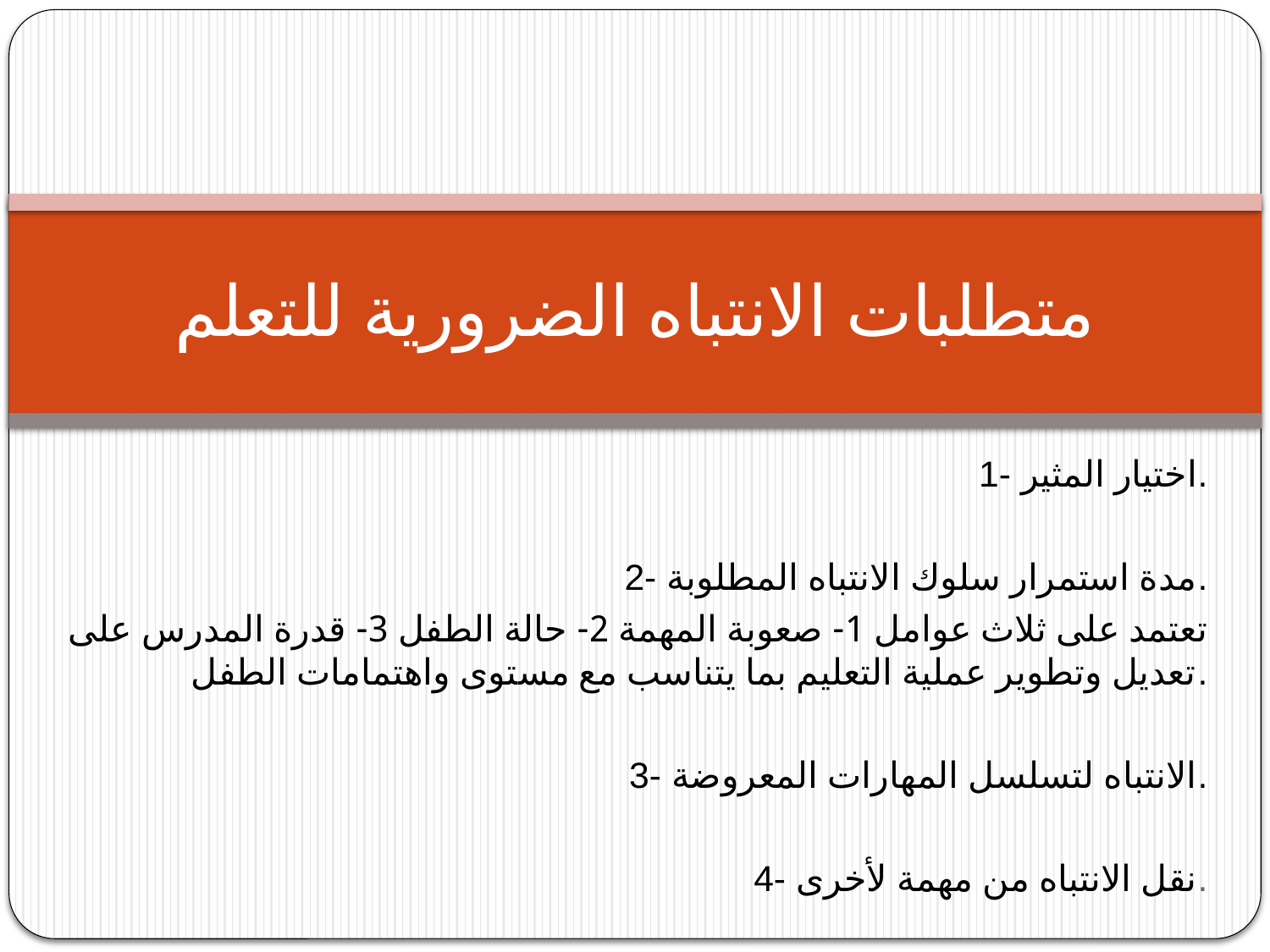

# متطلبات الانتباه الضرورية للتعلم
1- اختيار المثير.

2- مدة استمرار سلوك الانتباه المطلوبة.
تعتمد على ثلاث عوامل 1- صعوبة المهمة 2- حالة الطفل 3- قدرة المدرس على تعديل وتطوير عملية التعليم بما يتناسب مع مستوى واهتمامات الطفل.

3- الانتباه لتسلسل المهارات المعروضة.

4- نقل الانتباه من مهمة لأخرى.